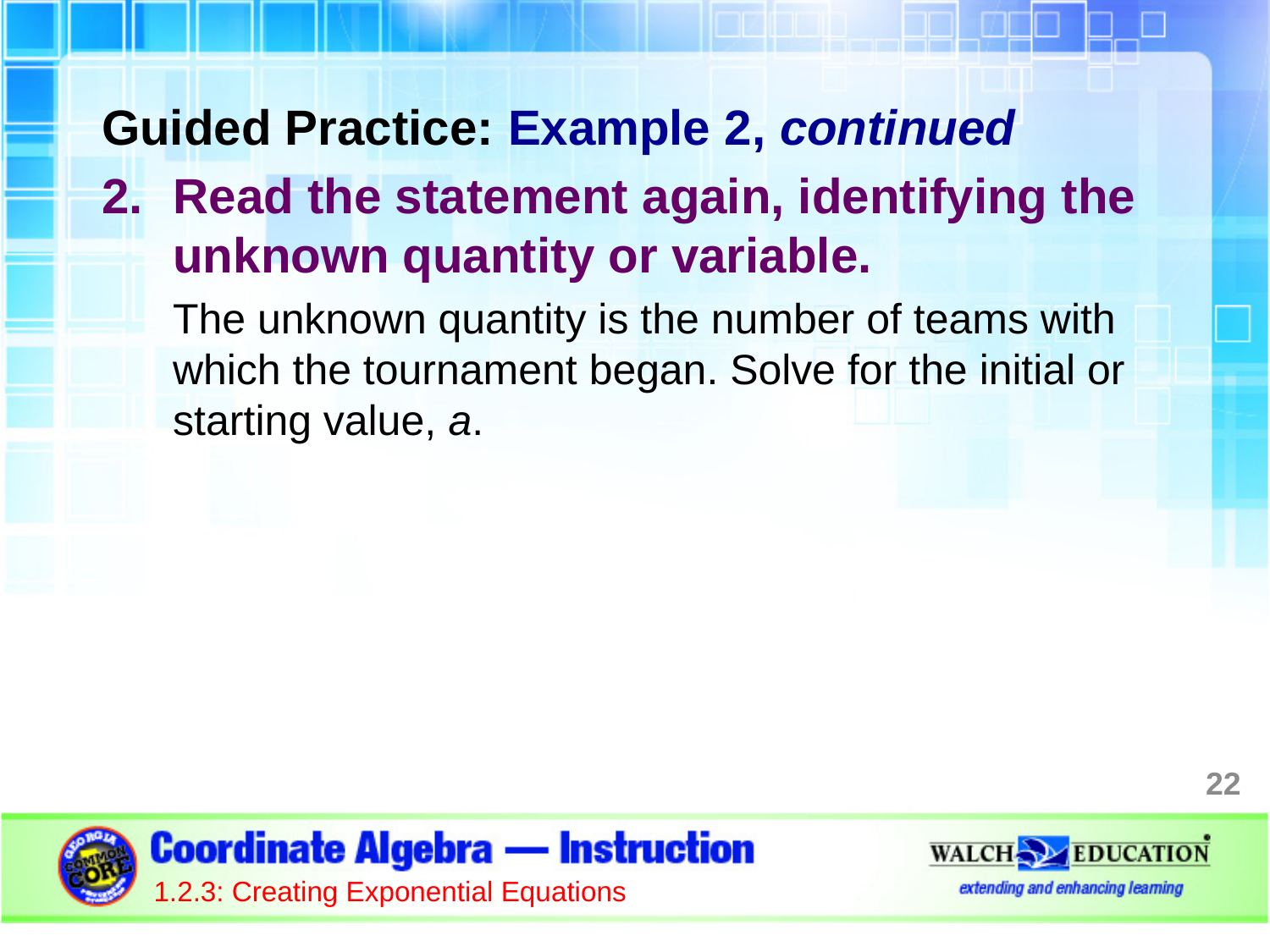

Guided Practice: Example 2, continued
Read the statement again, identifying the unknown quantity or variable.
The unknown quantity is the number of teams with which the tournament began. Solve for the initial or starting value, a.
22
1.2.3: Creating Exponential Equations